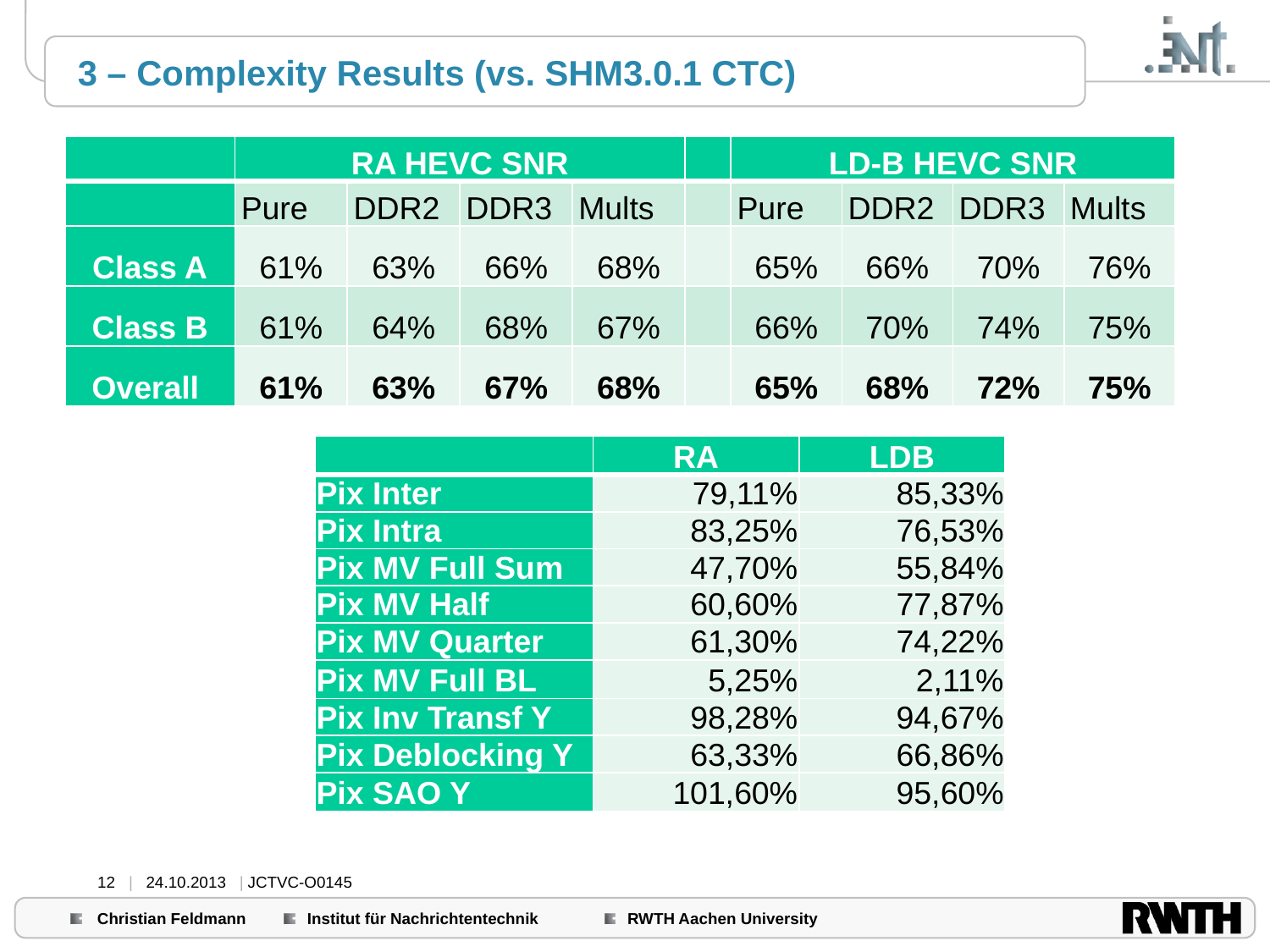

# 3 – Complexity Results (vs. SHM3.0.1 CTC)
|  | RA HEVC SNR |  |  |  |  | LD-B HEVC SNR |  |  |  |
| --- | --- | --- | --- | --- | --- | --- | --- | --- | --- |
|  | Pure | DDR2 | DDR3 | Mults |  | Pure | DDR2 | DDR3 | Mults |
| Class A | 61% | 63% | 66% | 68% |  | 65% | 66% | 70% | 76% |
| Class B | 61% | 64% | 68% | 67% |  | 66% | 70% | 74% | 75% |
| Overall | 61% | 63% | 67% | 68% |  | 65% | 68% | 72% | 75% |
|  | RA | LDB |
| --- | --- | --- |
| Pix Inter | 79,11% | 85,33% |
| Pix Intra | 83,25% | 76,53% |
| Pix MV Full Sum | 47,70% | 55,84% |
| Pix MV Half | 60,60% | 77,87% |
| Pix MV Quarter | 61,30% | 74,22% |
| Pix MV Full BL | 5,25% | 2,11% |
| Pix Inv Transf Y | 98,28% | 94,67% |
| Pix Deblocking Y | 63,33% | 66,86% |
| Pix SAO Y | 101,60% | 95,60% |
12   |   24.10.2013   | JCTVC-O0145